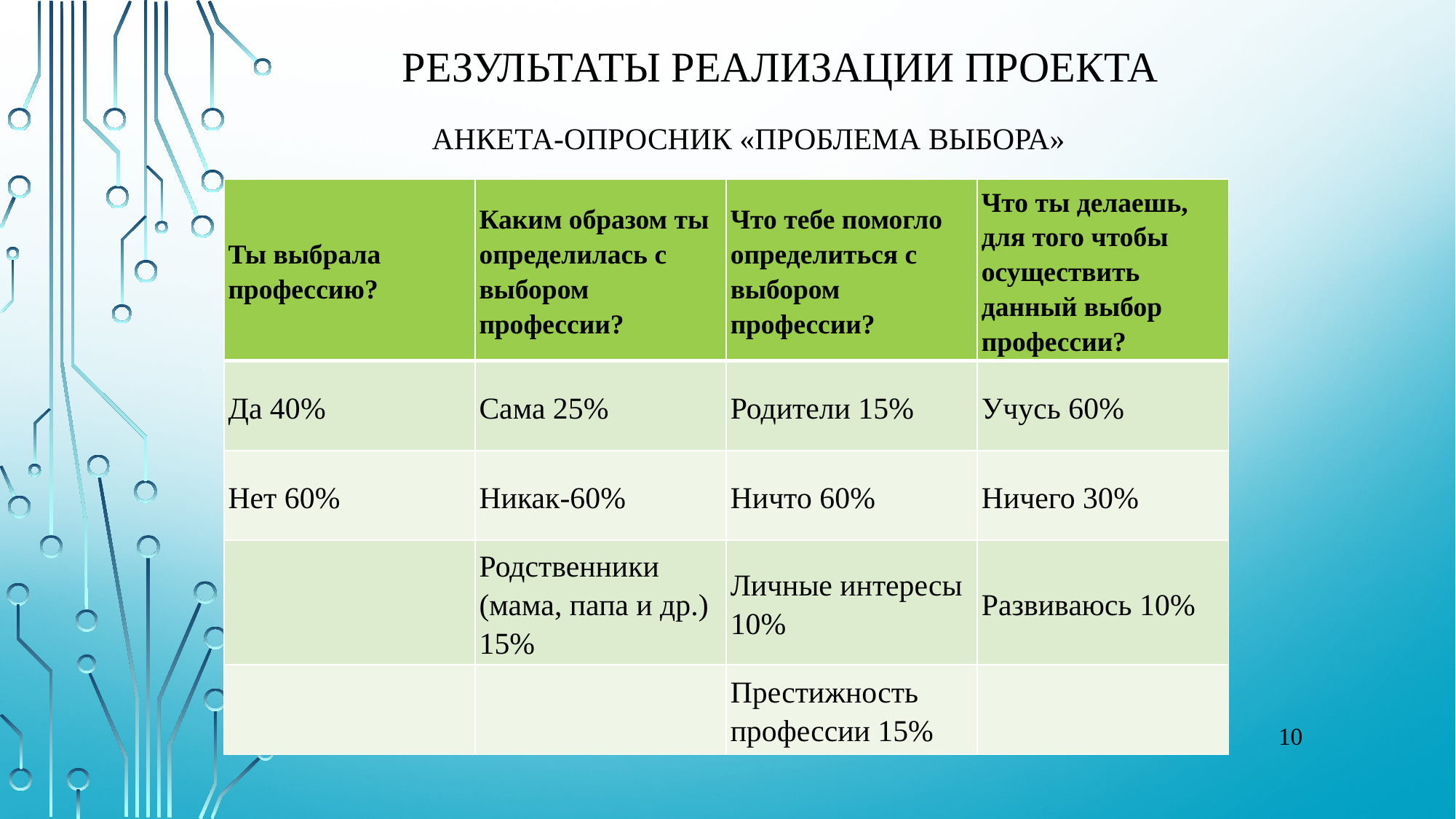

# результаты реализации Проекта Анкета-опросник «Проблема выбора»
| Ты выбрала профессию? | Каким образом ты определилась с выбором профессии? | Что тебе помогло определиться с выбором профессии? | Что ты делаешь, для того чтобы осуществить данный выбор профессии? |
| --- | --- | --- | --- |
| Да 40% | Сама 25% | Родители 15% | Учусь 60% |
| Нет 60% | Никак-60% | Ничто 60% | Ничего 30% |
|  | Родственники (мама, папа и др.) 15% | Личные интересы 10% | Развиваюсь 10% |
|  |  | Престижность профессии 15% |  |

10